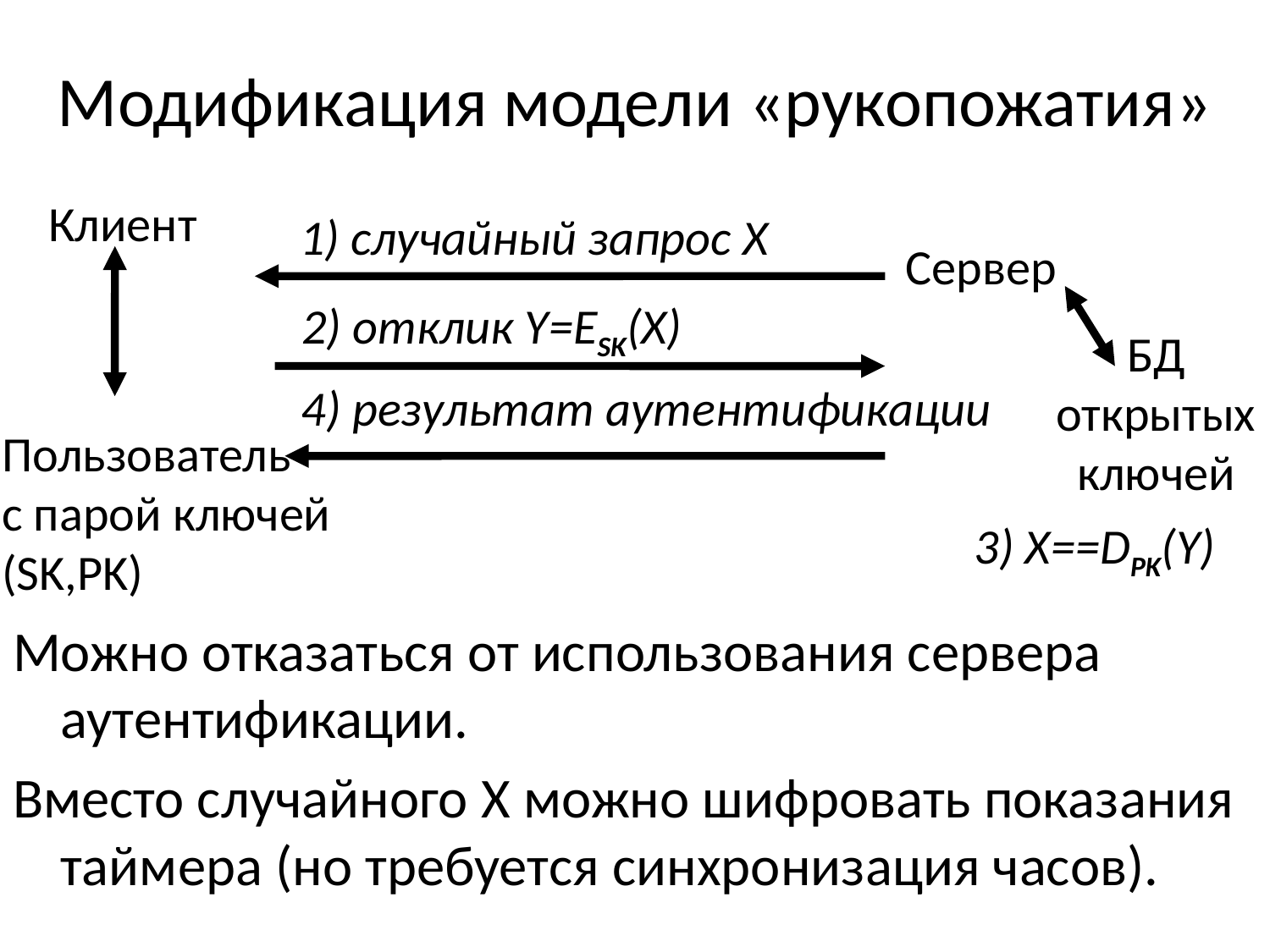

# Модификация модели «рукопожатия»
Клиент
1) случайный запрос X
Сервер

2) отклик Y=ESK(X)
БД
открытых
ключей

4) результат аутентификации
Пользователь
с парой ключей
(SK,PK)

3) X==DPK(Y)
Можно отказаться от использования сервера аутентификации.
Вместо случайного X можно шифровать показания таймера (но требуется синхронизация часов).